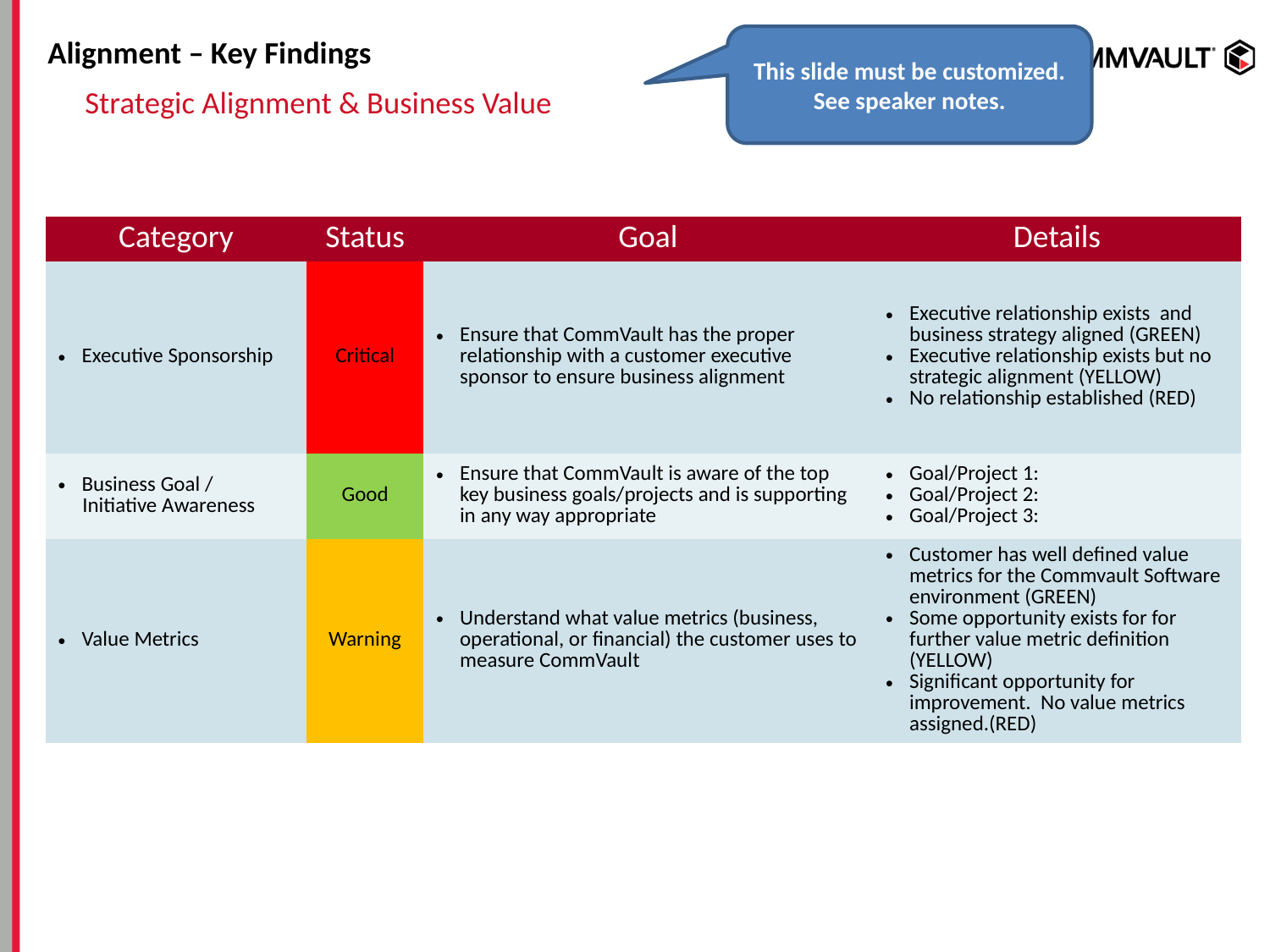

# Alignment – Key Findings
This slide must be customized. See speaker notes.
Strategic Alignment & Business Value
| Category | Status | Goal | Details |
| --- | --- | --- | --- |
| Executive Sponsorship | Critical | Ensure that CommVault has the proper relationship with a customer executive sponsor to ensure business alignment | Executive relationship exists and business strategy aligned (GREEN) Executive relationship exists but no strategic alignment (YELLOW) No relationship established (RED) |
| Business Goal / Initiative Awareness | Good | Ensure that CommVault is aware of the top key business goals/projects and is supporting in any way appropriate | Goal/Project 1: Goal/Project 2: Goal/Project 3: |
| Value Metrics | Warning | Understand what value metrics (business, operational, or financial) the customer uses to measure CommVault | Customer has well defined value metrics for the Commvault Software environment (GREEN) Some opportunity exists for for further value metric definition (YELLOW) Significant opportunity for improvement. No value metrics assigned.(RED) |